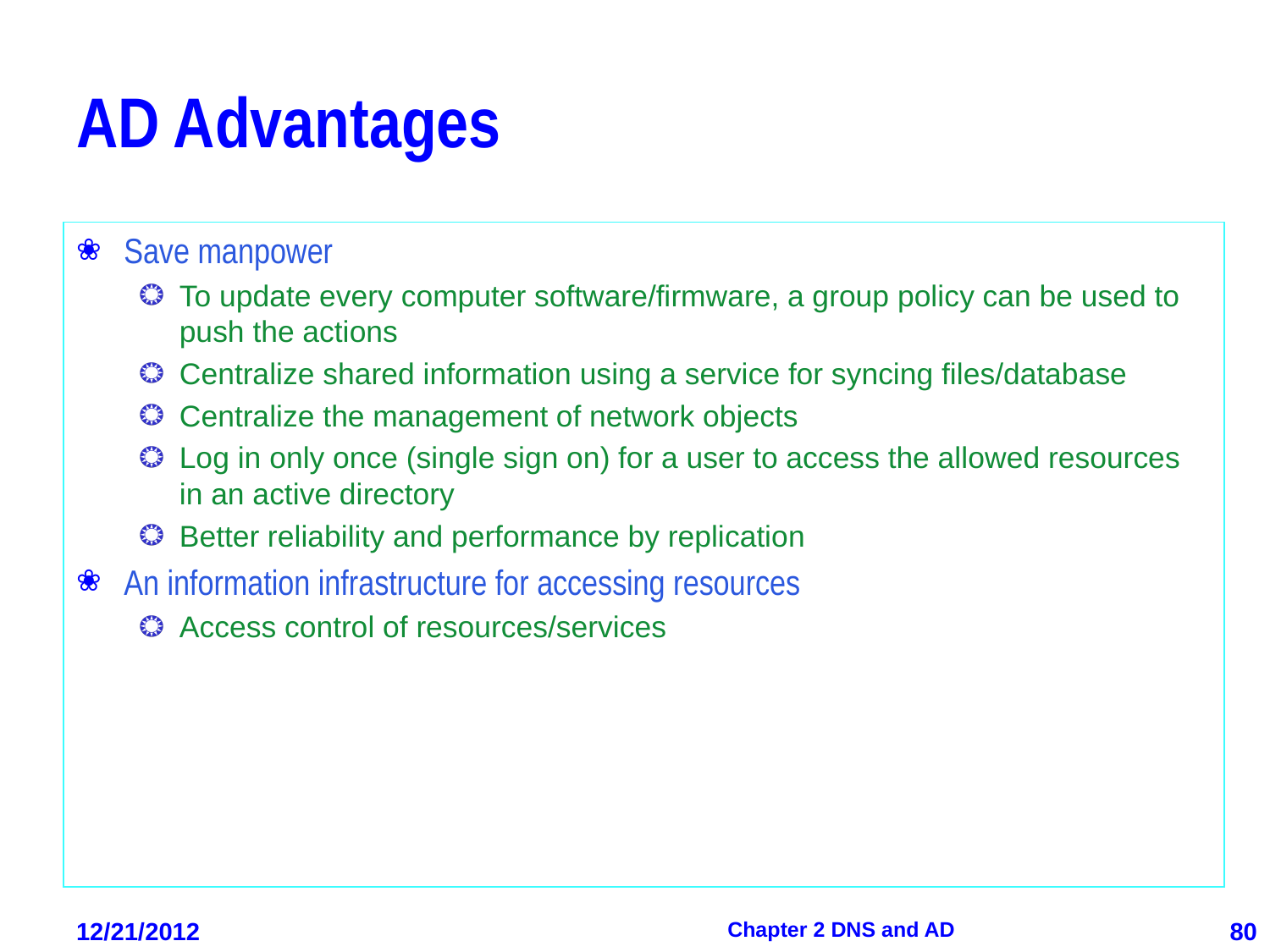

# AD Advantages
Save manpower
To update every computer software/firmware, a group policy can be used to push the actions
Centralize shared information using a service for syncing files/database
Centralize the management of network objects
Log in only once (single sign on) for a user to access the allowed resources in an active directory
Better reliability and performance by replication
An information infrastructure for accessing resources
Access control of resources/services
12/21/2012
Chapter 2 DNS and AD
80